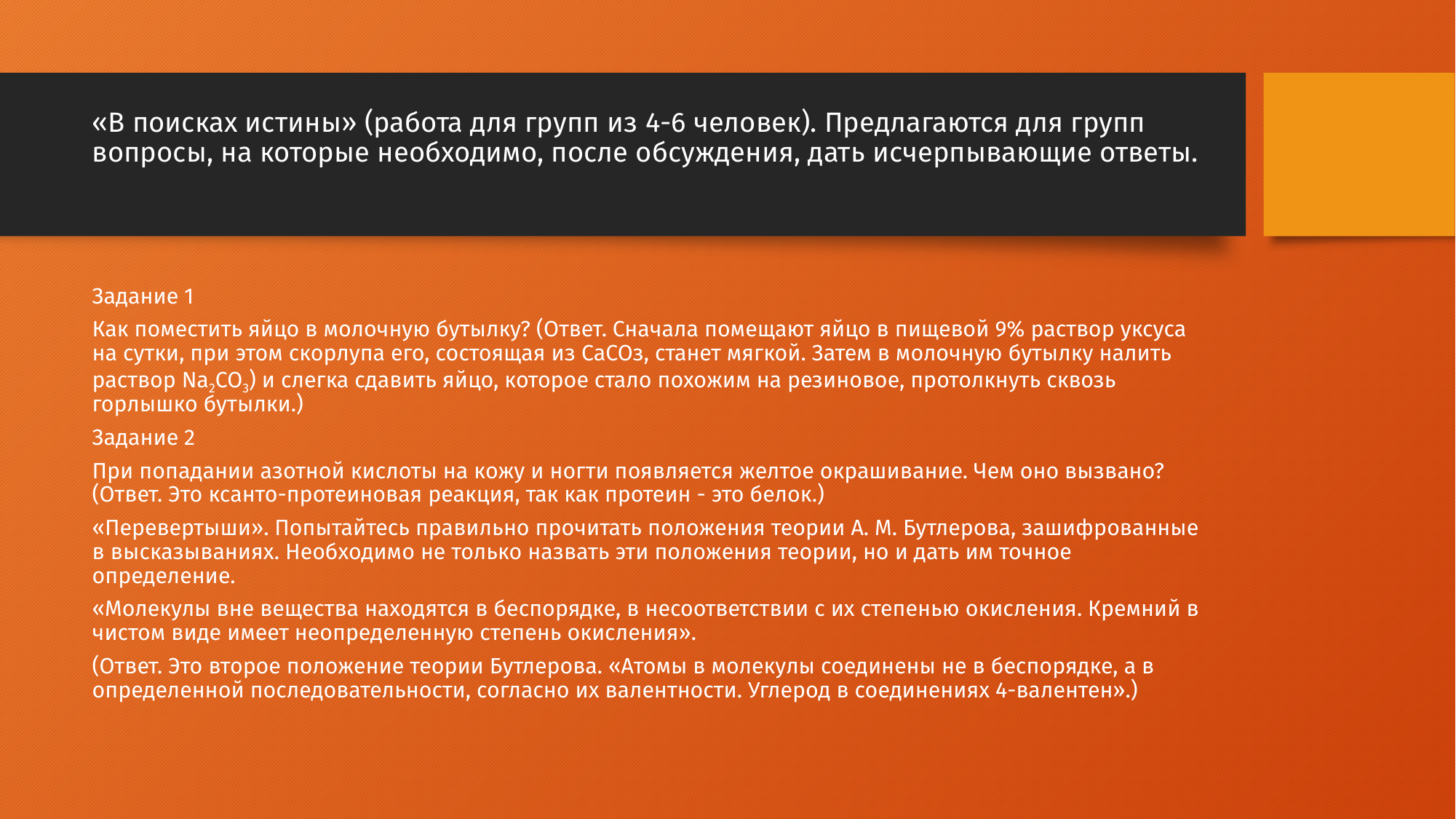

# «В поисках истины» (работа для групп из 4-6 человек). Предлагаются для групп вопросы, на которые необходимо, после обсуждения, дать исчерпывающие ответы.
Задание 1
Как поместить яйцо в молочную бутылку? (Ответ. Сначала помещают яйцо в пищевой 9% раствор уксуса на сутки, при этом скорлупа его, состоящая из СаСОз, станет мягкой. Затем в молочную бутылку налить раствор Na2СО3) и слегка сдавить яйцо, которое стало похожим на резиновое, протолкнуть сквозь горлышко бутылки.)
Задание 2
При попадании азотной кислоты на кожу и ногти появляется желтое окрашивание. Чем оно вызвано? (Ответ. Это ксанто-протеиновая реакция, так как протеин - это белок.)
«Перевертыши». Попытайтесь правильно прочитать положения теории А. М. Бутлерова, зашифрованные в высказываниях. Необходимо не только назвать эти положения теории, но и дать им точное определение.
«Молекулы вне вещества находятся в беспорядке, в несоответствии с их степенью окисления. Кремний в чистом виде имеет неопределенную степень окисления».
(Ответ. Это второе положение теории Бутлерова. «Атомы в молекулы соединены не в беспорядке, а в определенной последовательности, согласно их валентности. Углерод в соединениях 4-валентен».)